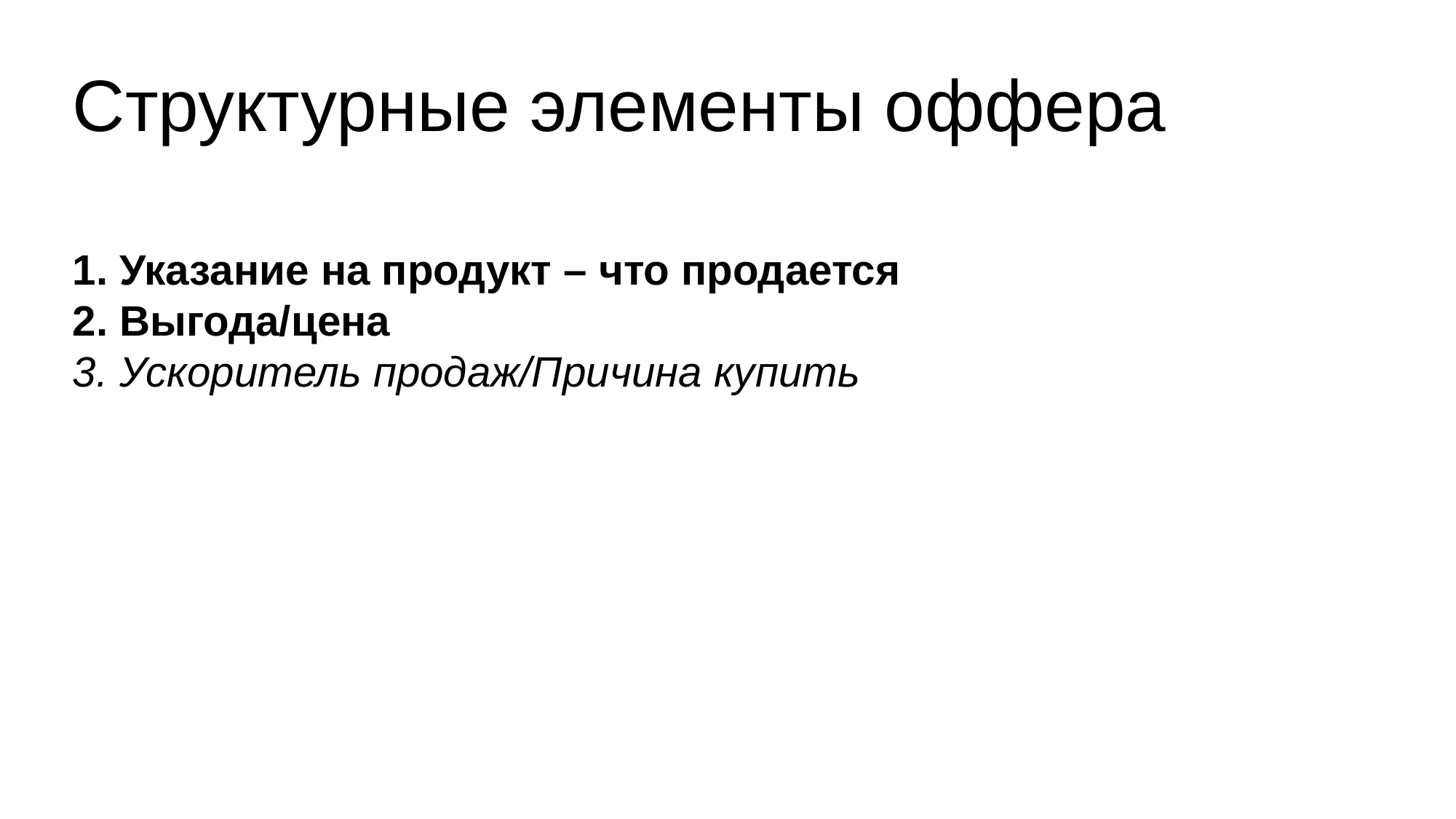

# Структурные элементы оффера

Указание на продукт – что продается
Выгода/цена
Ускоритель продаж/Причина купить